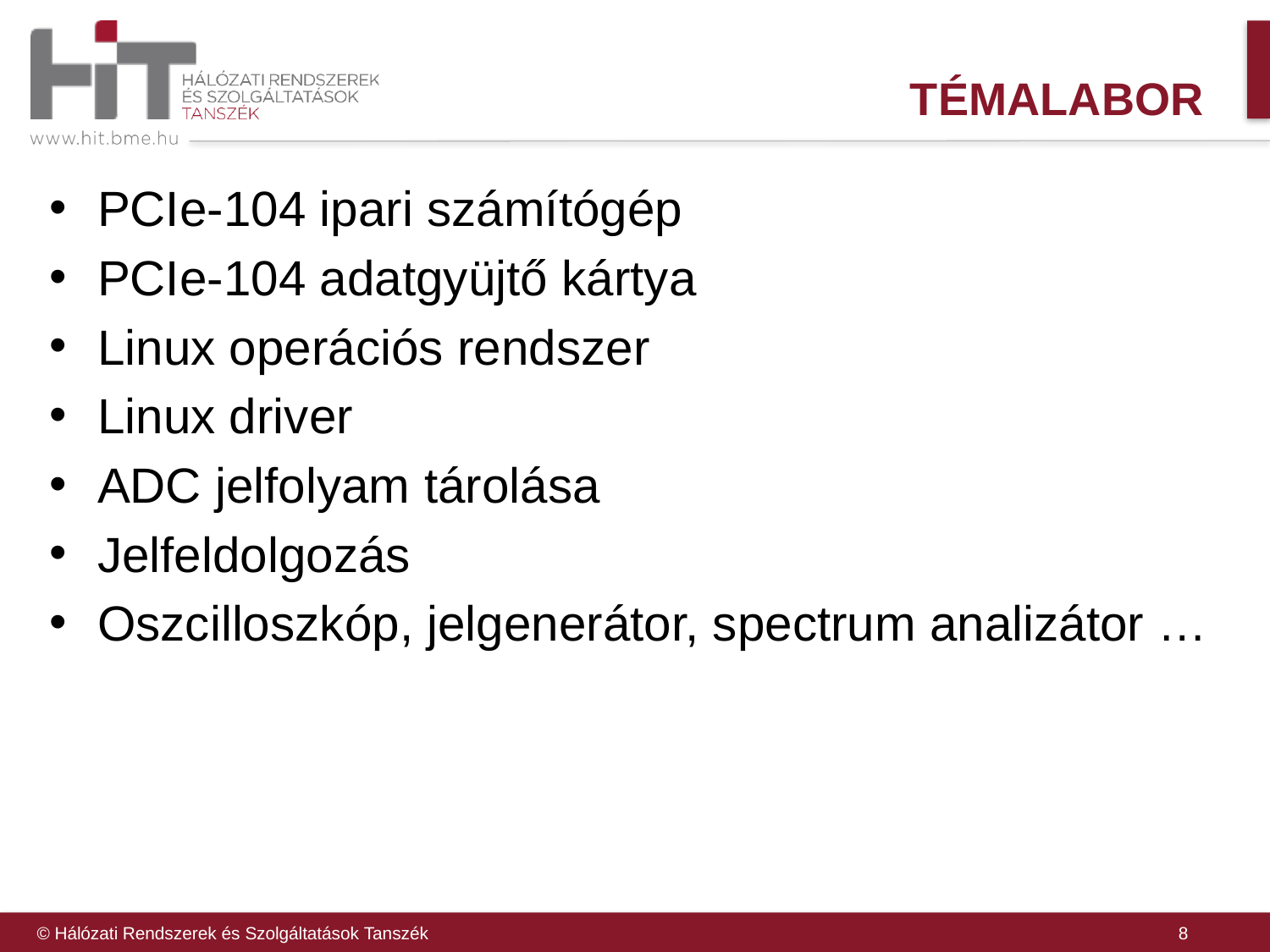

# Témalabor
PCIe-104 ipari számítógép
PCIe-104 adatgyüjtő kártya
Linux operációs rendszer
Linux driver
ADC jelfolyam tárolása
Jelfeldolgozás
Oszcilloszkóp, jelgenerátor, spectrum analizátor …